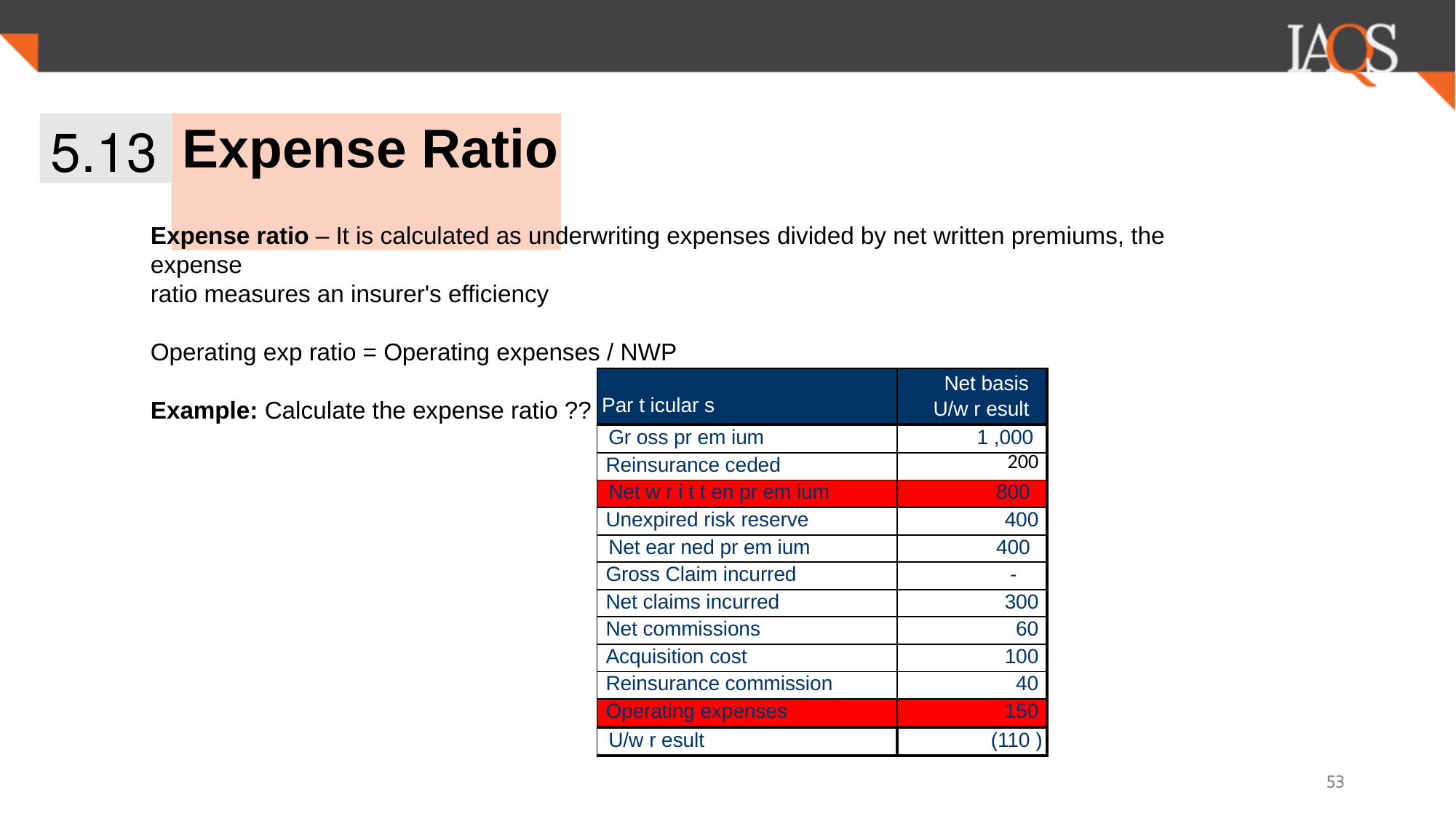

5.13
# Expense Ratio
Expense ratio – It is calculated as underwriting expenses divided by net written premiums, the expense
ratio measures an insurer's efficiency
Operating exp ratio = Operating expenses / NWP
Example: Calculate the expense ratio ??
| Par t icular s | Net basis U/w r esult |
| --- | --- |
| Gr oss pr em ium | 1 ,000 |
| Reinsurance ceded | 200 |
| Net w r i t t en pr em ium | 800 |
| Unexpired risk reserve | 400 |
| Net ear ned pr em ium | 400 |
| Gross Claim incurred | - |
| Net claims incurred | 300 |
| Net commissions | 60 |
| Acquisition cost | 100 |
| Reinsurance commission | 40 |
| Operating expenses | 150 |
| U/w r esult | (110 ) |
53